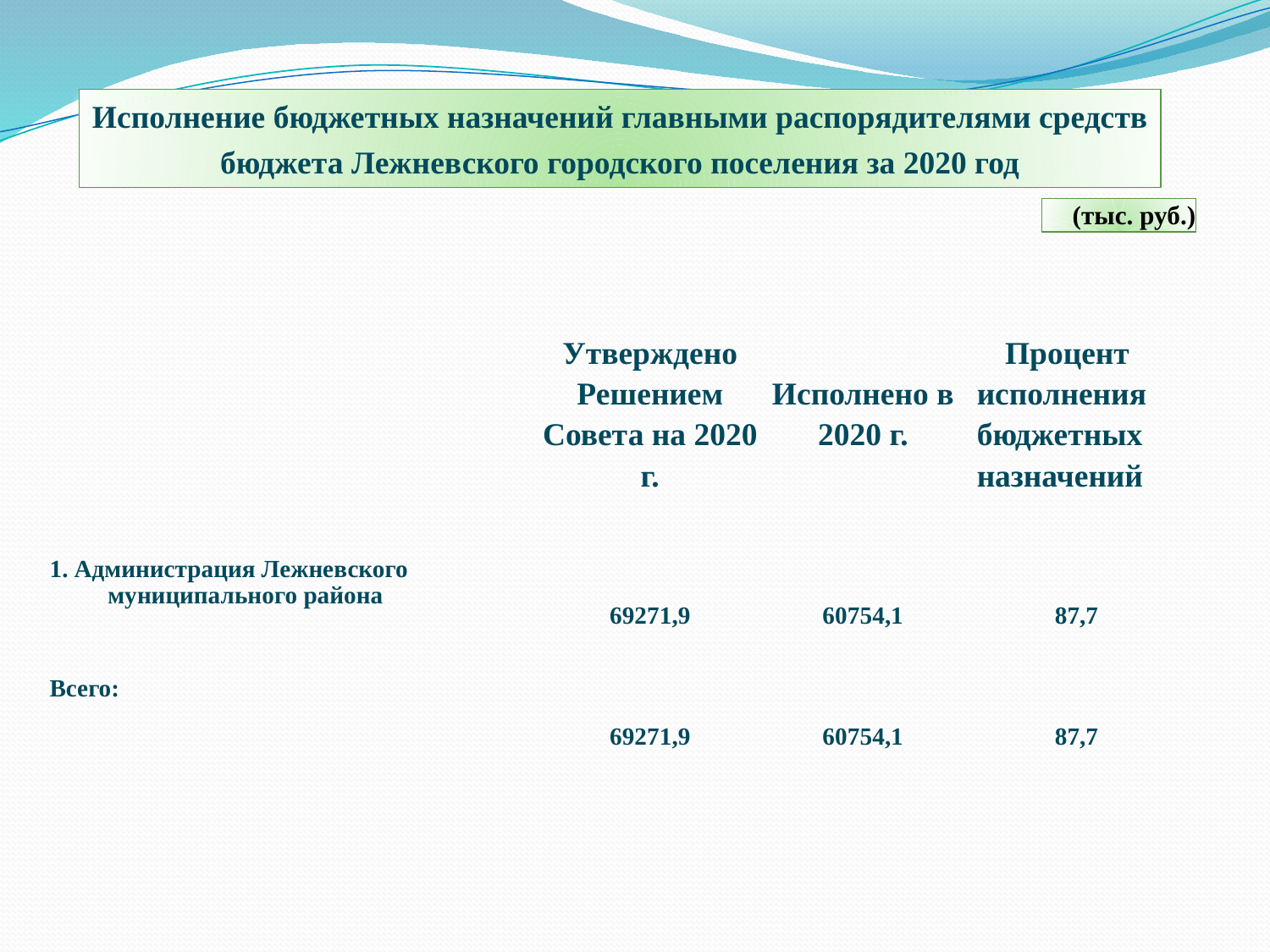

Исполнение бюджетных назначений главными распорядителями средств бюджета Лежневского городского поселения за 2020 год
(тыс. руб.)
|  | Утверждено Решением Совета на 2020 г. | Исполнено в 2020 г. | Процент исполнения бюджетных назначений |
| --- | --- | --- | --- |
| 1. Администрация Лежневского муниципального района | 69271,9 | 60754,1 | 87,7 |
| Всего: | 69271,9 | 60754,1 | 87,7 |